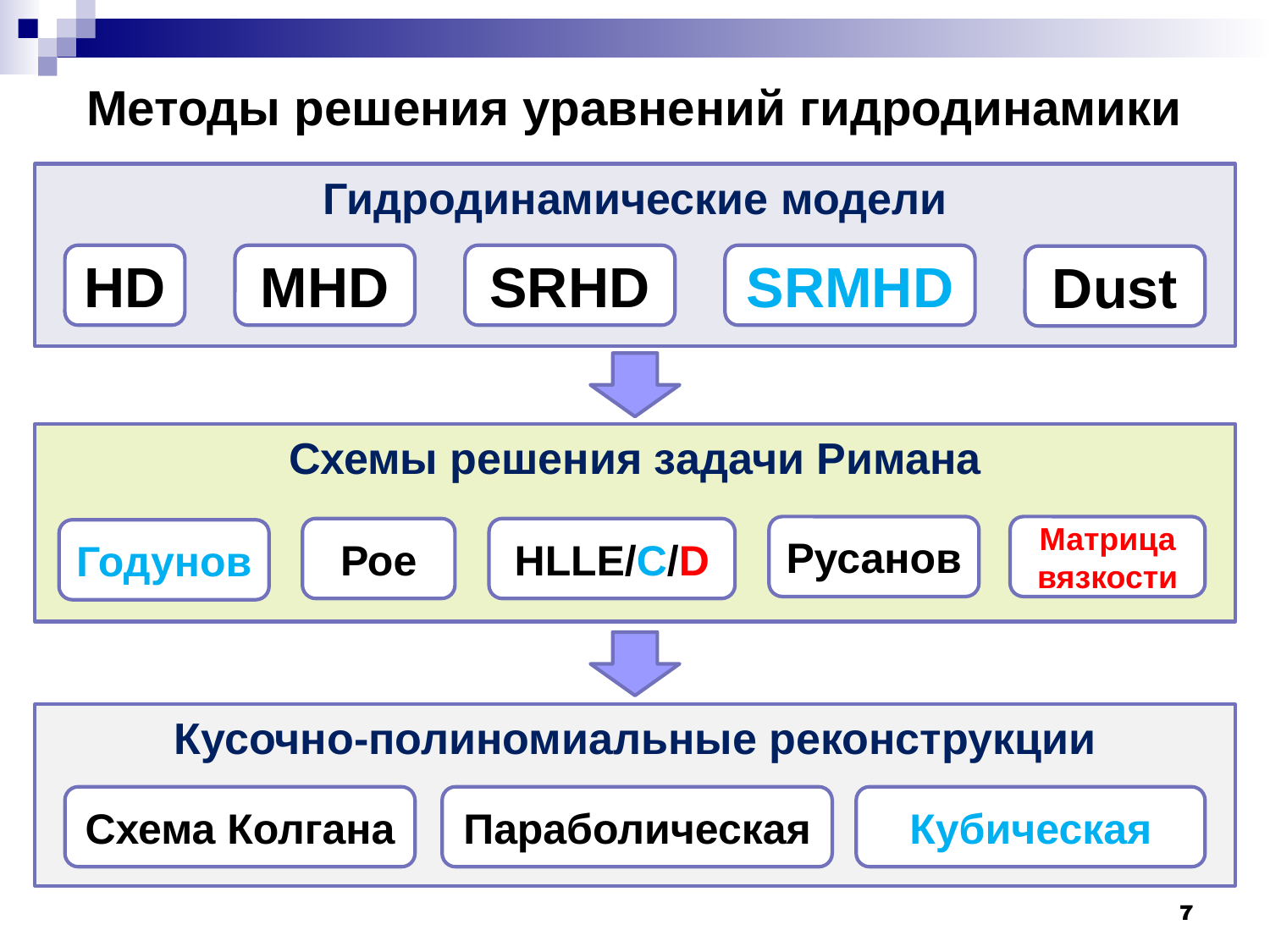

Методы решения уравнений гидродинамики
Гидродинамические модели
HD
MHD
SRHD
SRMHD
Dust

Схемы решения задачи Римана
Русанов
Матрица вязкости
Рое
HLLE/C/D
Годунов

Кусочно-полиномиальные реконструкции
Схема Колгана
Параболическая
Кубическая
7